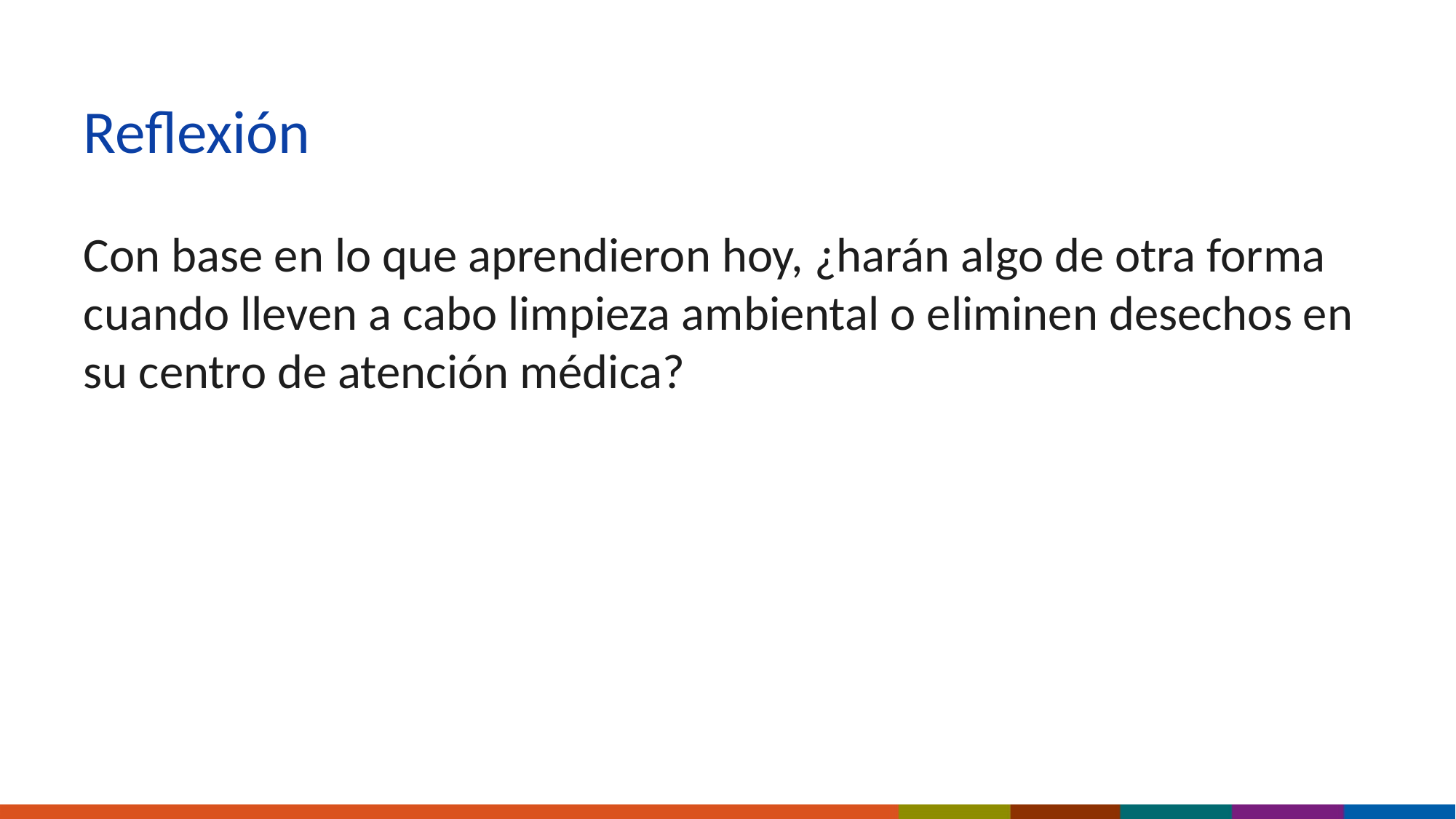

# Reflexión
Con base en lo que aprendieron hoy, ¿harán algo de otra forma cuando lleven a cabo limpieza ambiental o eliminen desechos en su centro de atención médica?